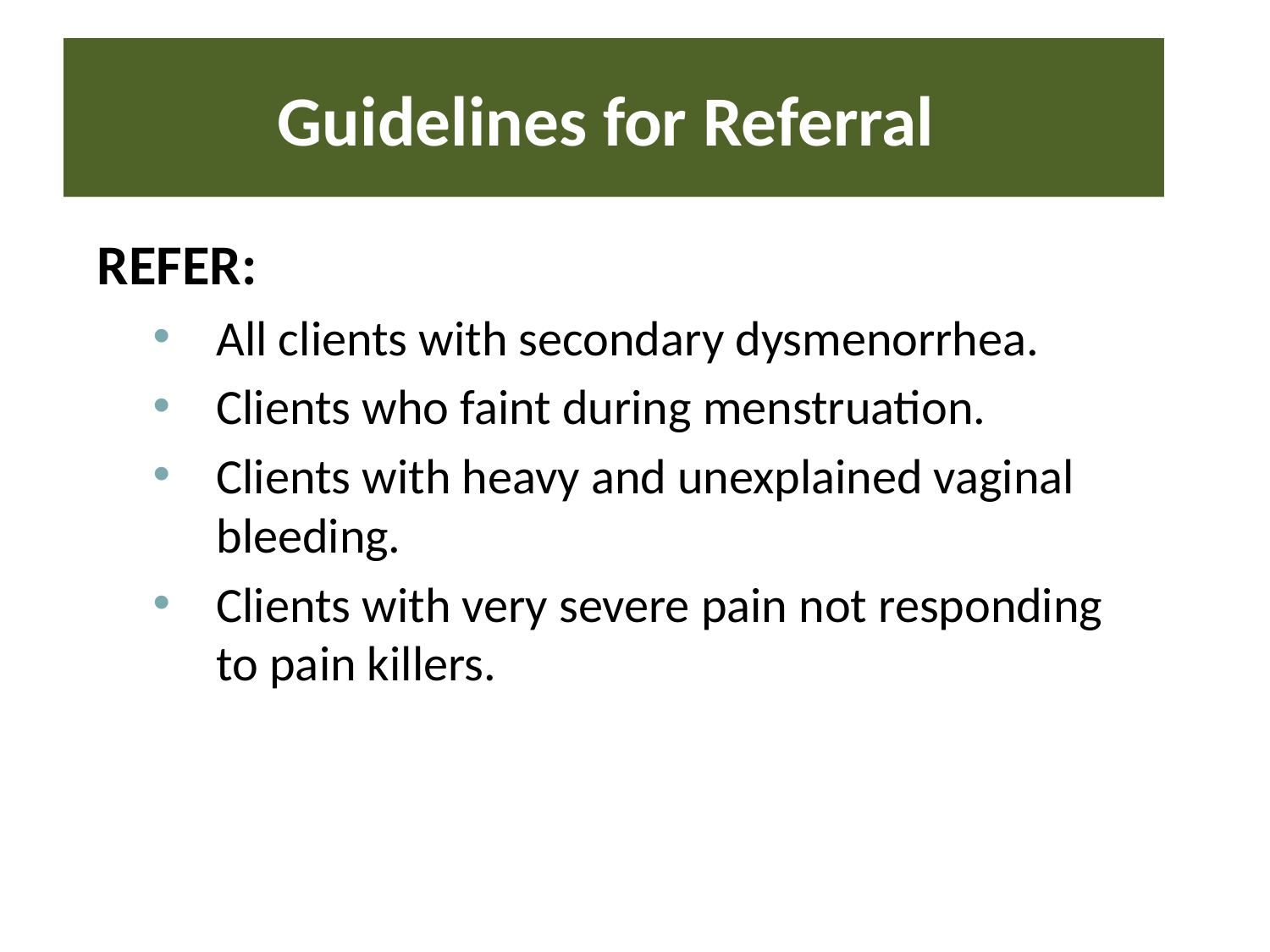

# Guidelines for Referral
REFER:
All clients with secondary dysmenorrhea.
Clients who faint during menstruation.
Clients with heavy and unexplained vaginal bleeding.
Clients with very severe pain not responding to pain killers.